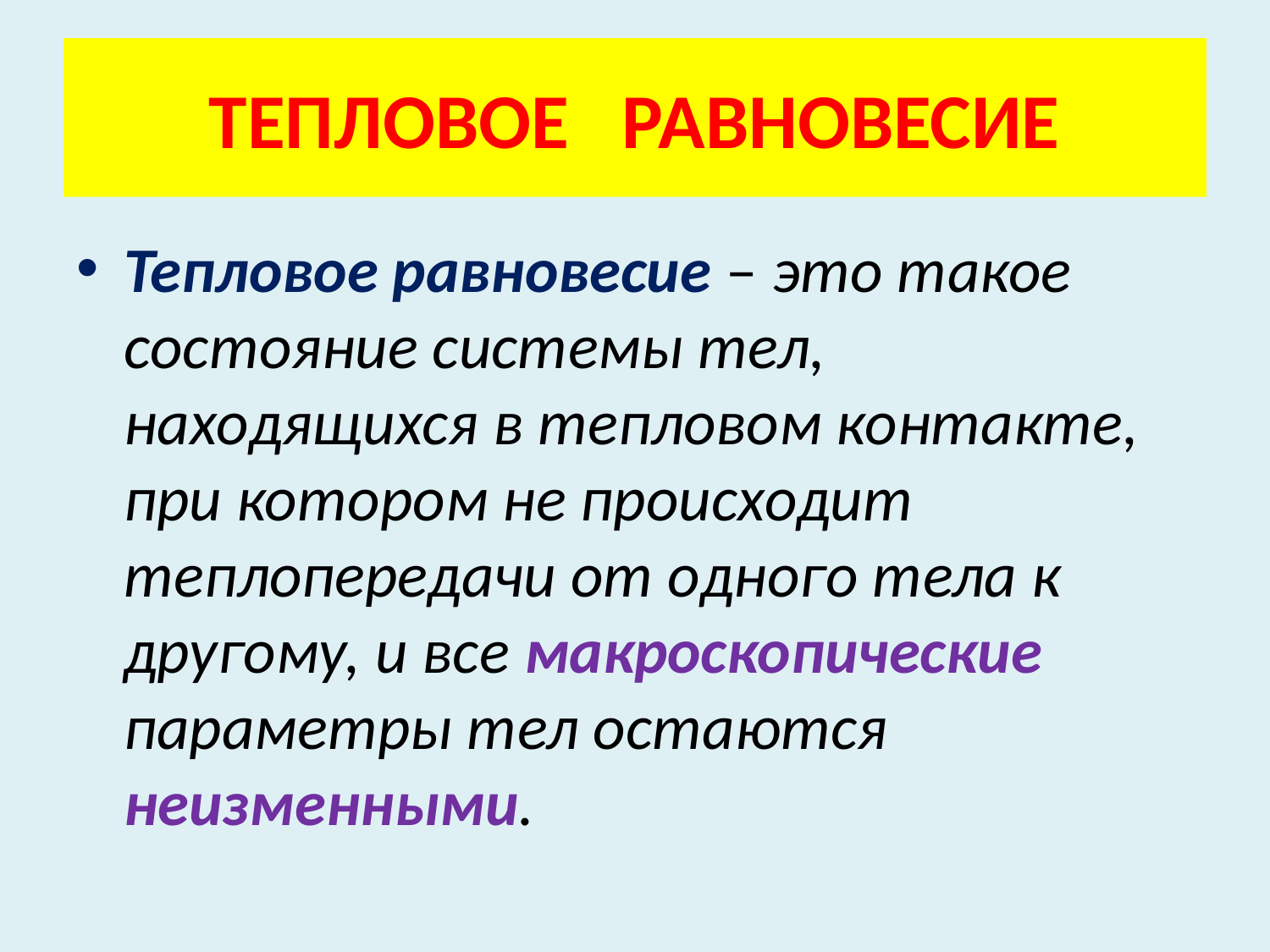

# ТЕПЛОВОЕ   РАВНОВЕСИЕ
Тепловое равновесие – это такое состояние системы тел, находящихся в тепловом контакте, при котором не происходит теплопередачи от одного тела к другому, и все макроскопические параметры тел остаются неизменными.